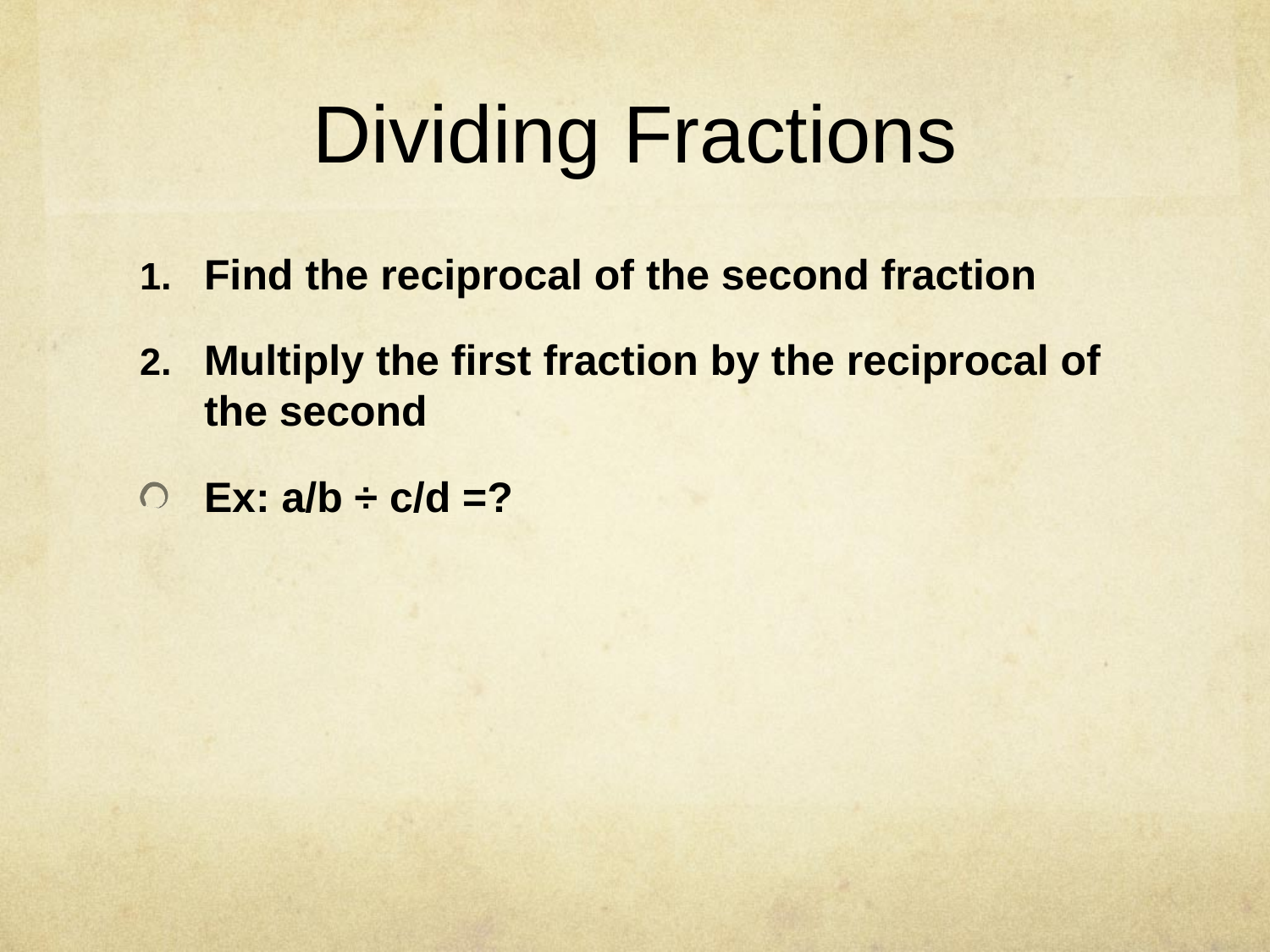

# Dividing Fractions
Find the reciprocal of the second fraction
Multiply the first fraction by the reciprocal of the second
Ex: a/b ÷ c/d =?